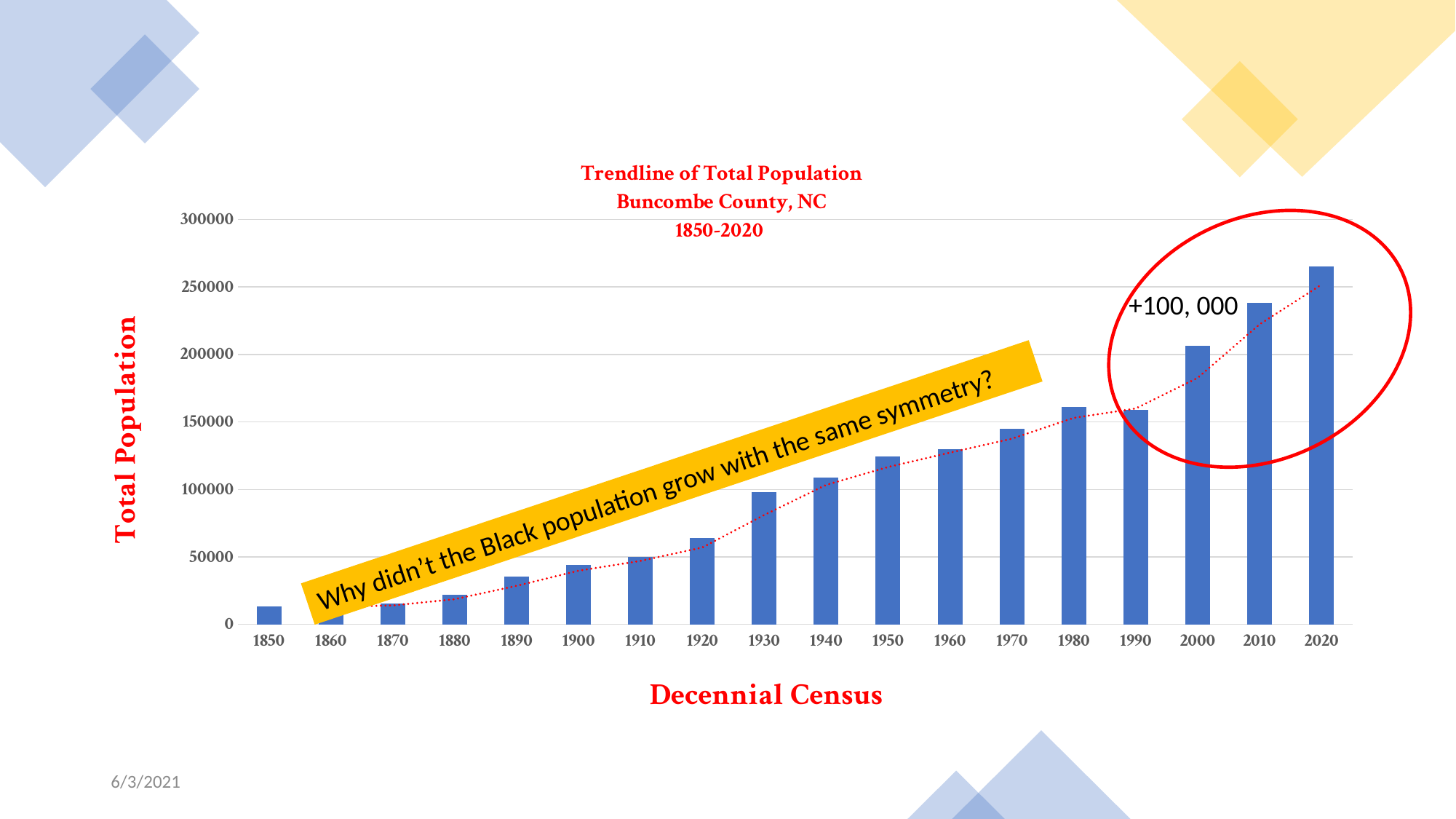

### Chart: Trendline of Total Population
Buncombe County, NC
1850-2020

| Category |  |
|---|---|
| 1850 | 13425.0 |
| 1860 | 12654.0 |
| 1870 | 15412.0 |
| 1880 | 21909.0 |
| 1890 | 35266.0 |
| 1900 | 44288.0 |
| 1910 | 49798.0 |
| 1920 | 64148.0 |
| 1930 | 97937.0 |
| 1940 | 108755.0 |
| 1950 | 124403.0 |
| 1960 | 130074.0 |
| 1970 | 145056.0 |
| 1980 | 160934.0 |
| 1990 | 158979.0 |
| 2000 | 206318.0 |
| 2010 | 238313.0 |
| 2020 | 265055.0 |

+100, 000
Why didn’t the Black population grow with the same symmetry?

6/3/2021
William H. Turner, PhD (c) June 2021
25